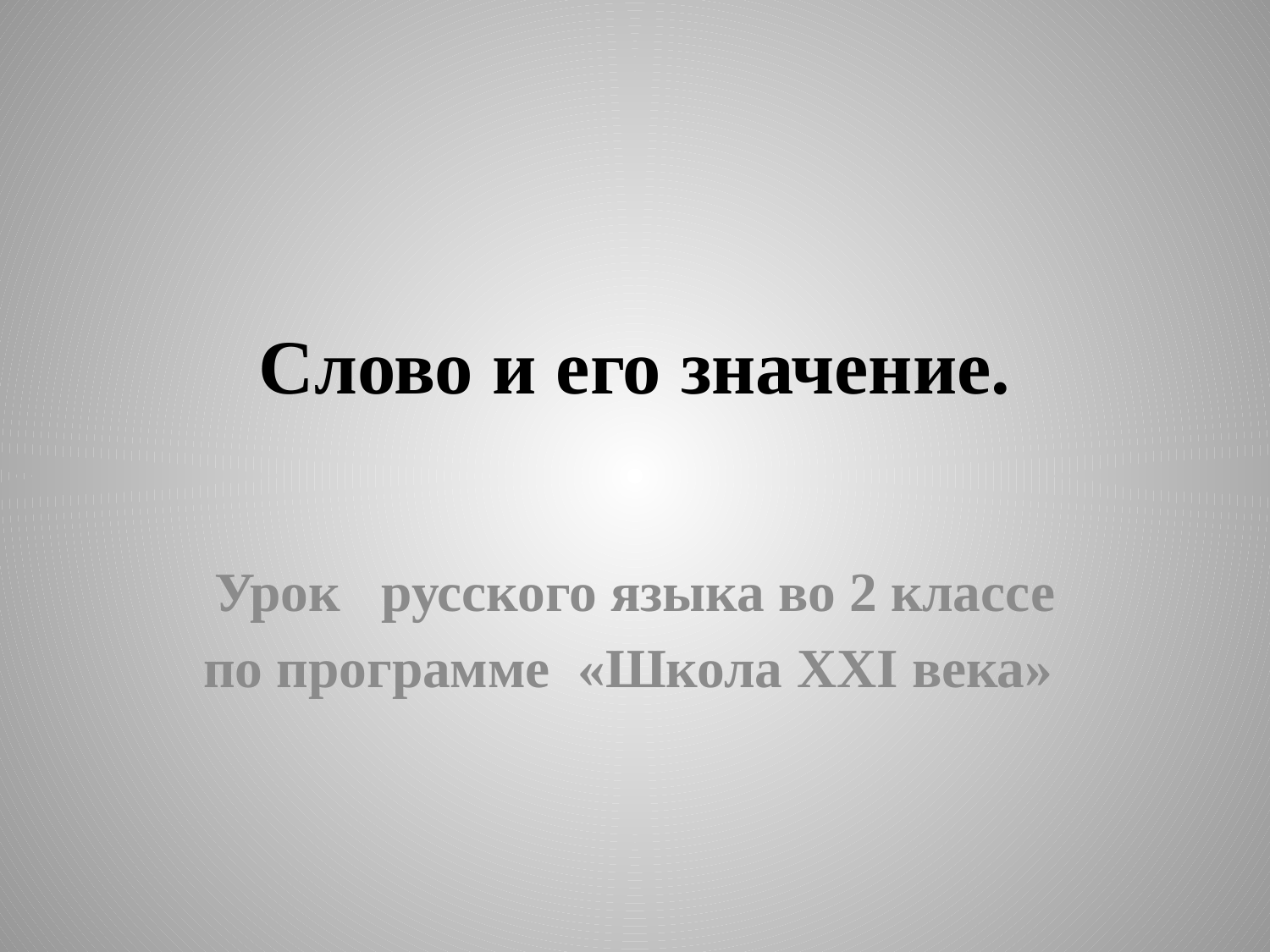

# Слово и его значение.
Урок   русского языка во 2 классе по программе  «Школа XXI века»